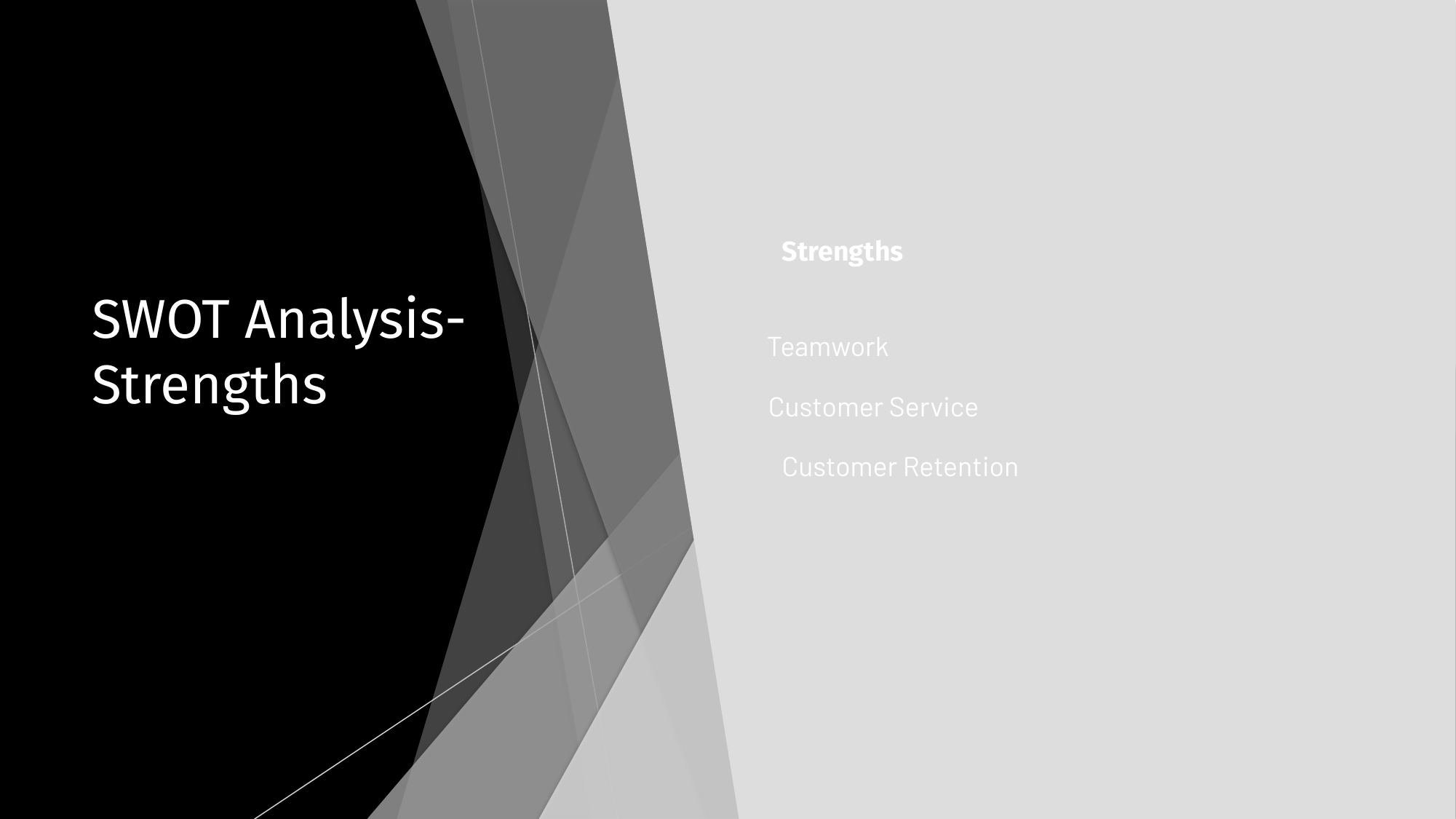

# SWOT Analysis- Strengths
Strengths

 Teamwork
Customer Service
     Customer Retention